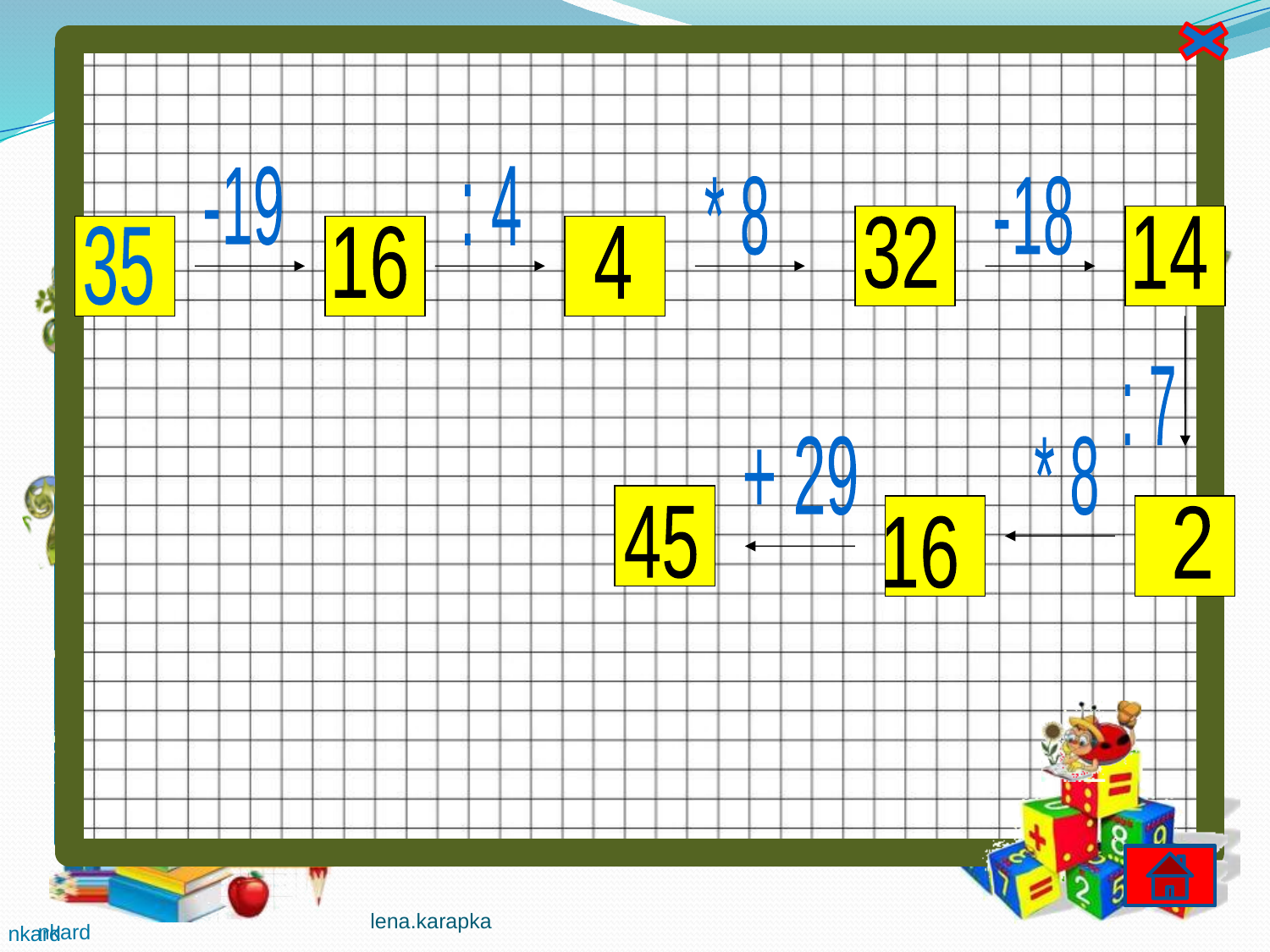

#
-19
: 4
* 8
-18

32
14
35
16
4

: 7
+ 29
* 8

45
2
16

lena.karapka